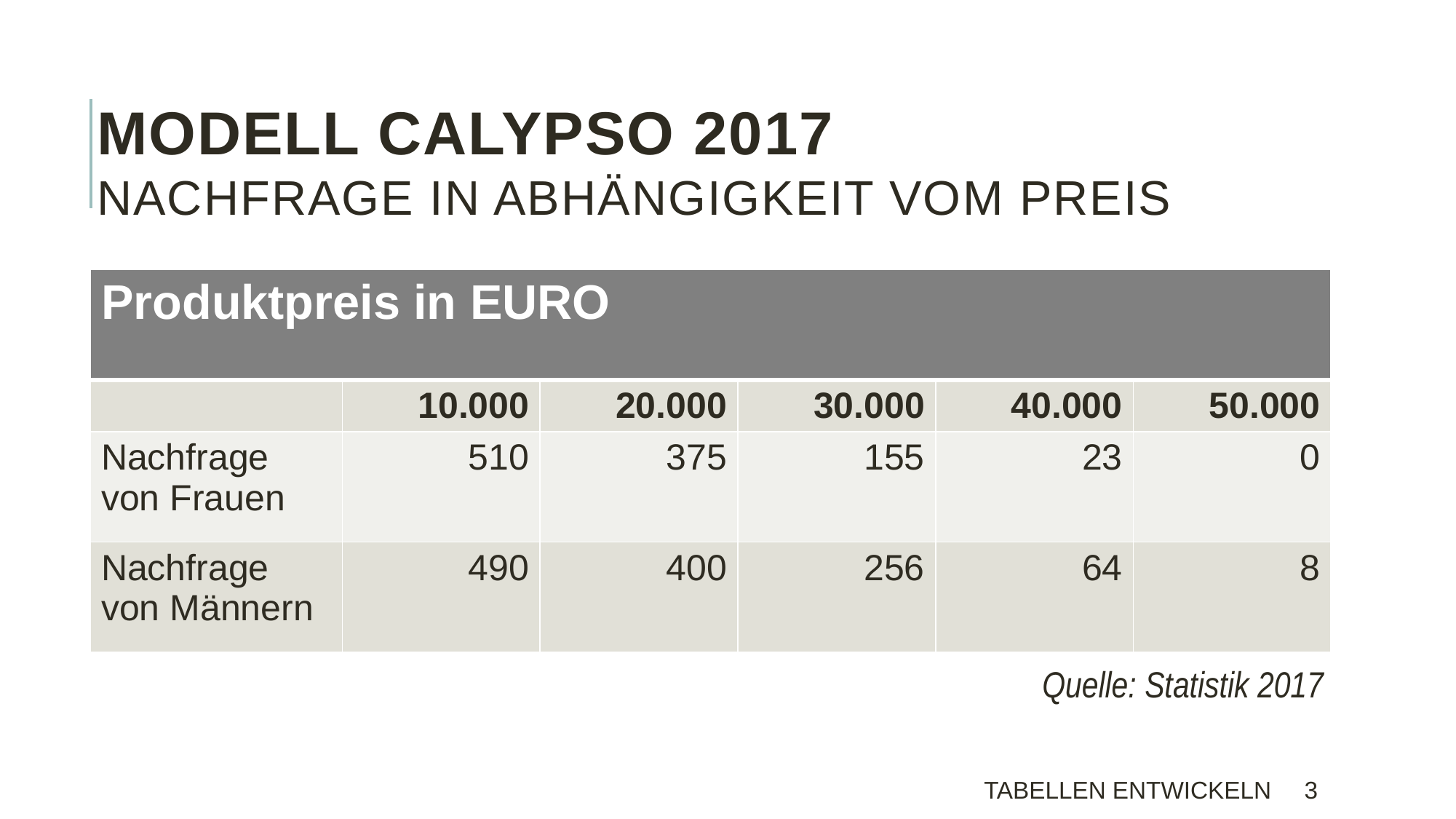

# Modell Calypso 2017 Nachfrage in Abhängigkeit vom Preis
| Produktpreis in EURO |  |  |  |  |  |
| --- | --- | --- | --- | --- | --- |
|  | 10.000 | 20.000 | 30.000 | 40.000 | 50.000 |
| Nachfrage von Frauen | 510 | 375 | 155 | 23 | 0 |
| Nachfrage von Männern | 490 | 400 | 256 | 64 | 8 |
Quelle: Statistik 2017
Tabellen entwickeln
3